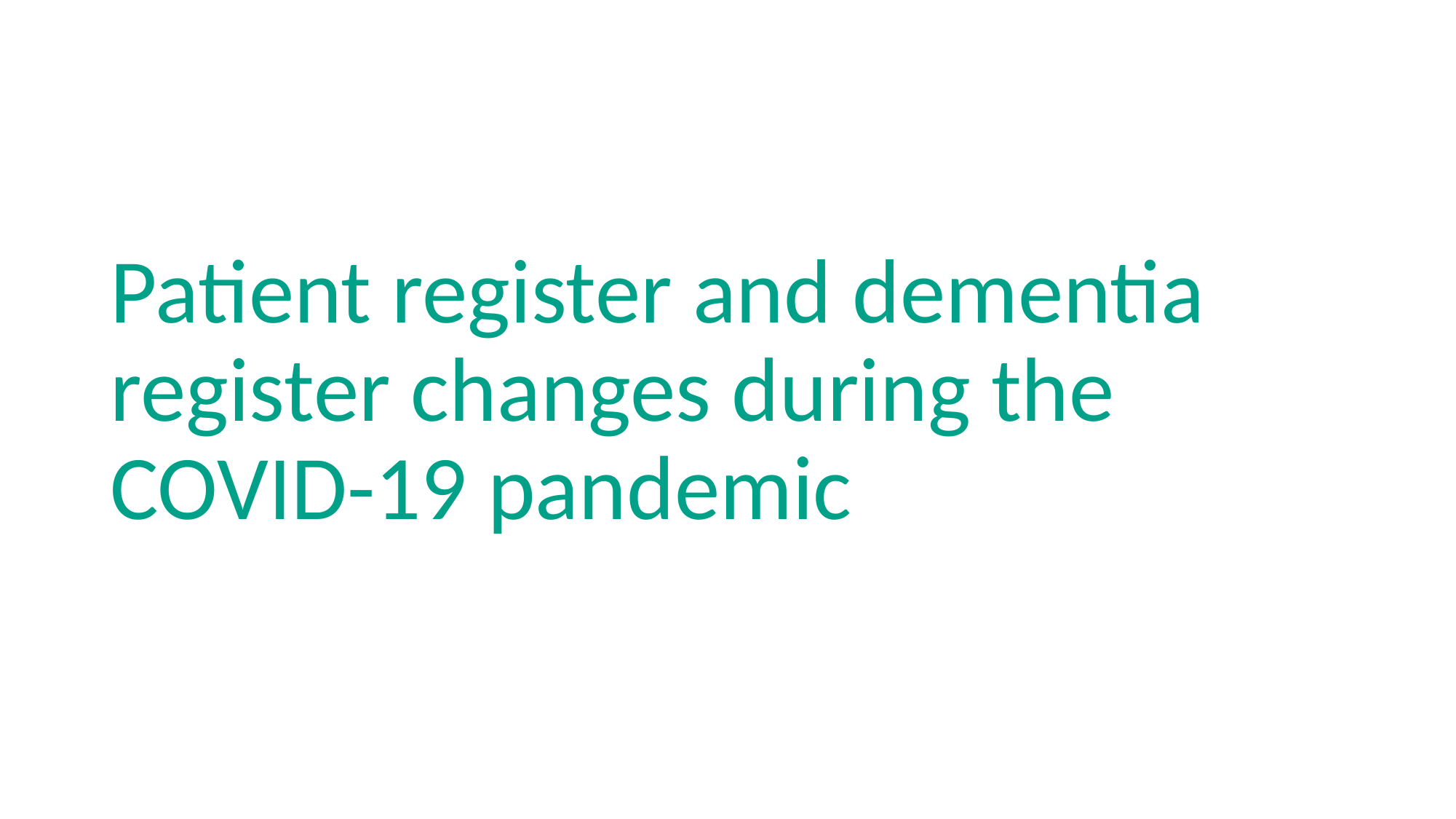

# Patient register and dementia register changes during the COVID-19 pandemic